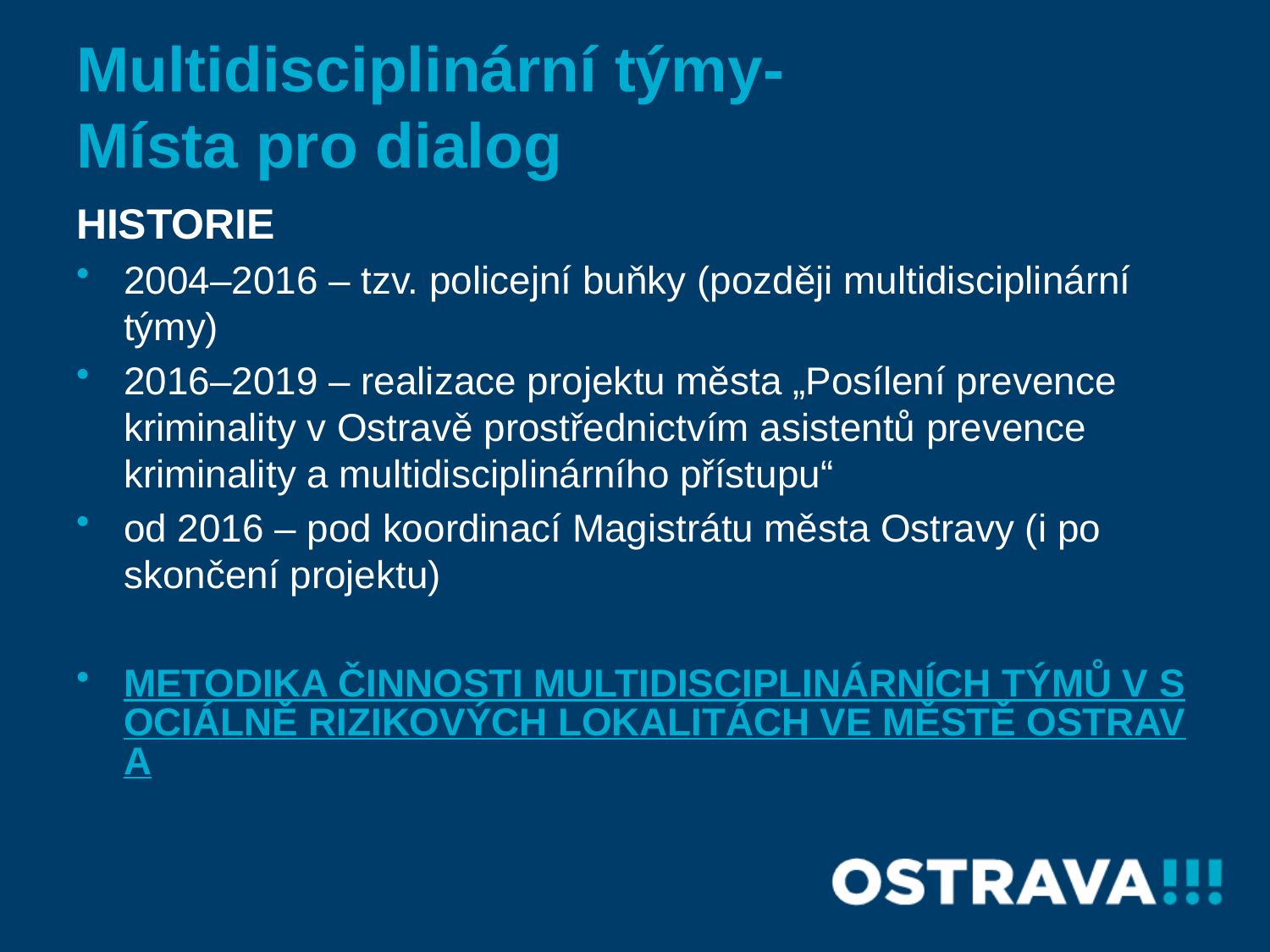

# Multidisciplinární týmy-Místa pro dialog
HISTORIE
2004–2016 – tzv. policejní buňky (později multidisciplinární týmy)
2016–2019 – realizace projektu města „Posílení prevence kriminality v Ostravě prostřednictvím asistentů prevence kriminality a multidisciplinárního přístupu“
od 2016 – pod koordinací Magistrátu města Ostravy (i po skončení projektu)

METODIKA ČINNOSTI MULTIDISCIPLINÁRNÍCH TÝMŮ V SOCIÁLNĚ RIZIKOVÝCH LOKALITÁCH VE MĚSTĚ OSTRAVA